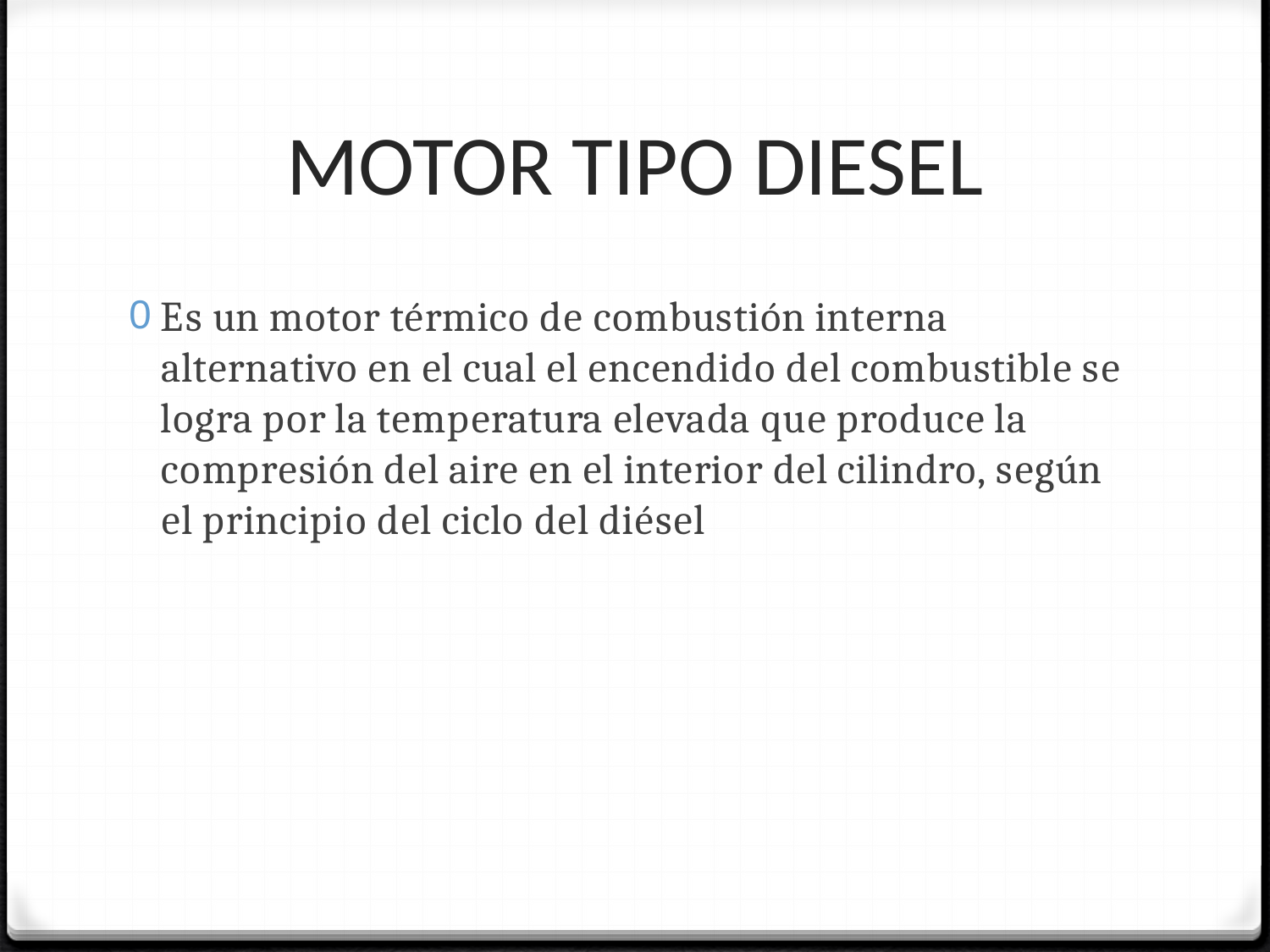

# MOTOR TIPO DIESEL
Es un motor térmico de combustión interna alternativo en el cual el encendido del combustible se logra por la temperatura elevada que produce la compresión del aire en el interior del cilindro, según el principio del ciclo del diésel